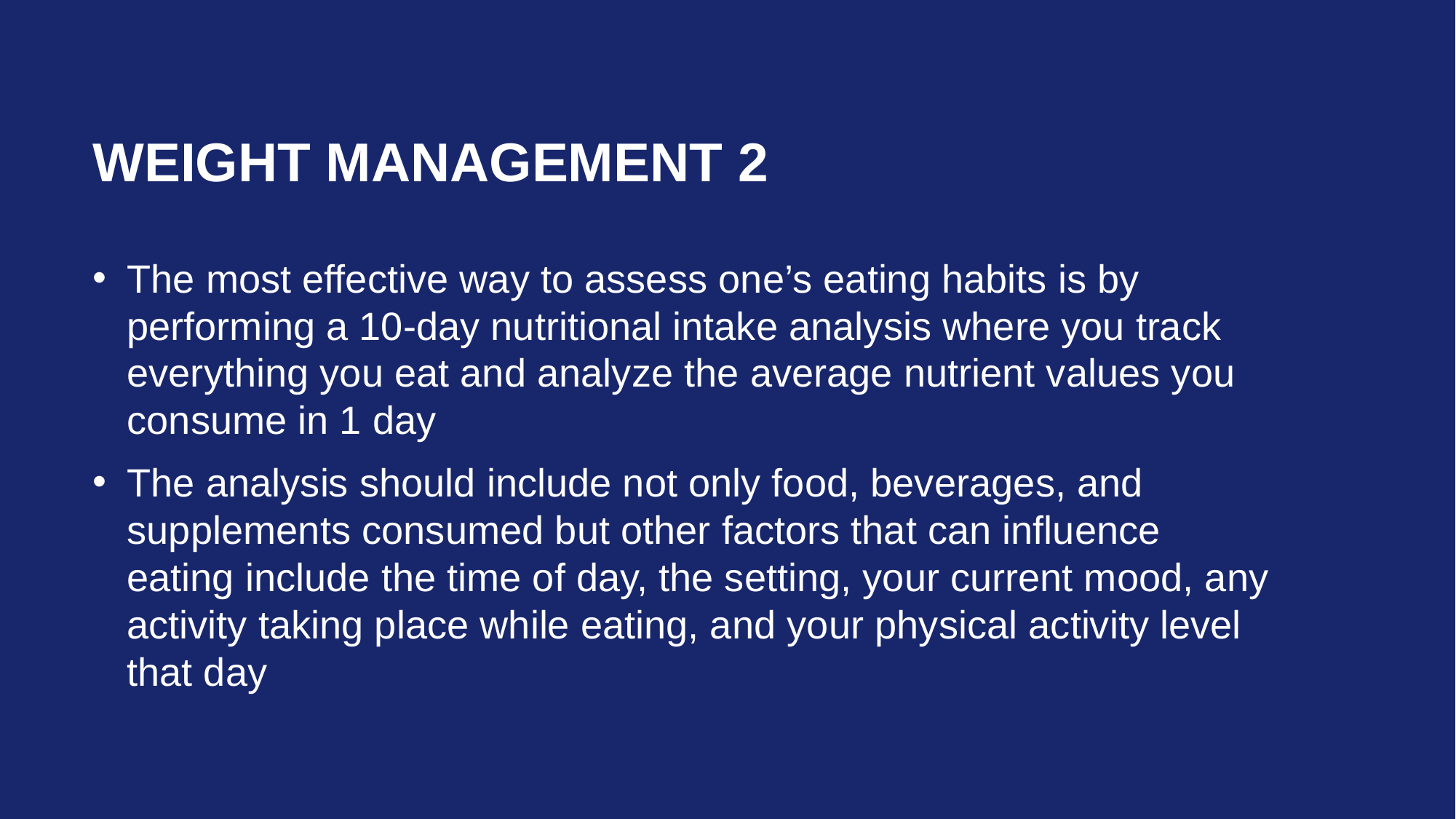

# Weight Management 2
The most effective way to assess one’s eating habits is by performing a 10-day nutritional intake analysis where you track everything you eat and analyze the average nutrient values you consume in 1 day
The analysis should include not only food, beverages, and supplements consumed but other factors that can influence eating include the time of day, the setting, your current mood, any activity taking place while eating, and your physical activity level that day